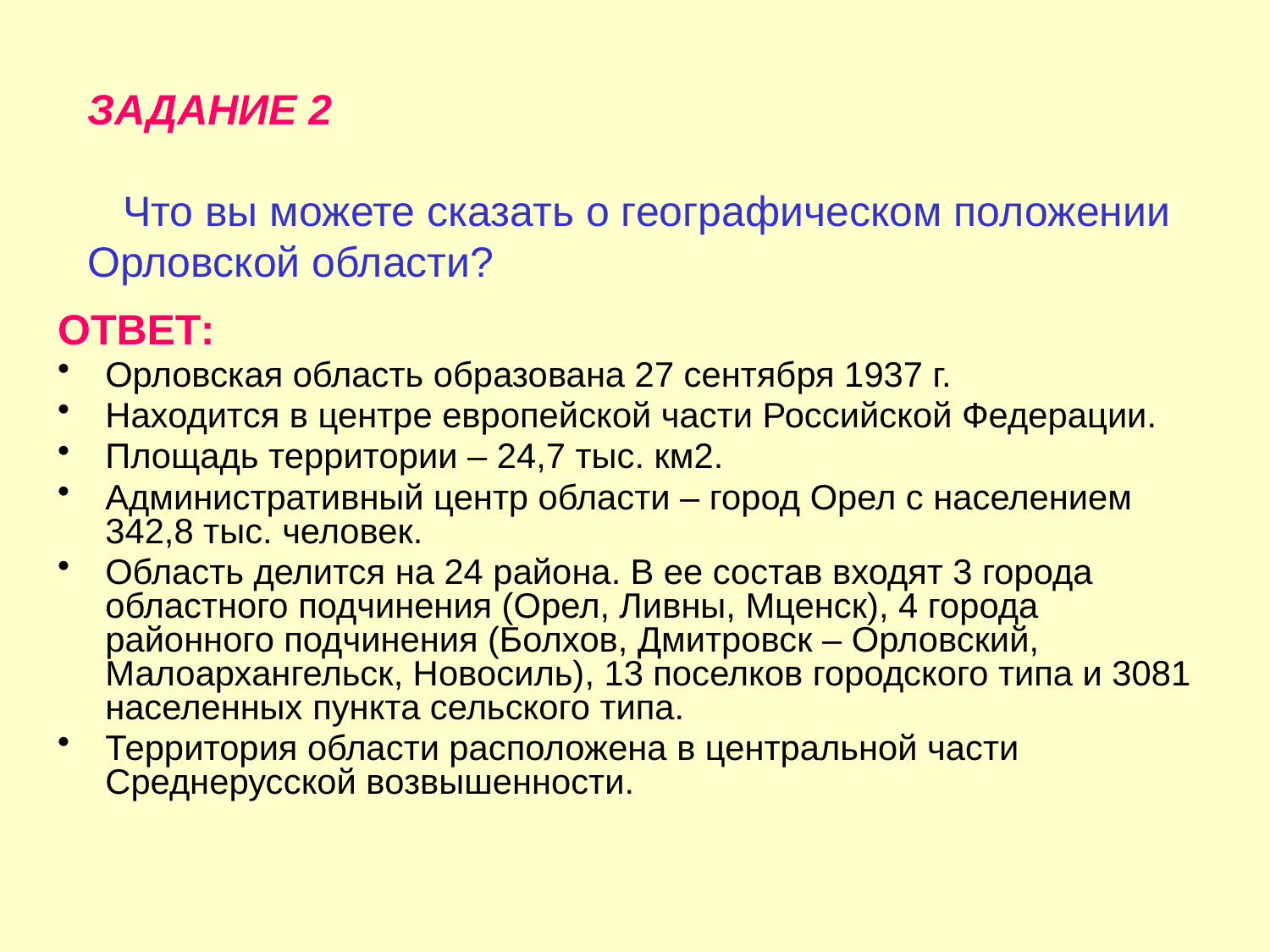

ЗАДАНИЕ 2

   Что вы можете сказать о географическом положении Орловской области?
ОТВЕТ:
Орловская область образована 27 сентября 1937 г.
Находится в центре европейской части Российской Федерации.
Площадь территории – 24,7 тыс. км2.
Административный центр области – город Орел с населением 342,8 тыс. человек.
Область делится на 24 района. В ее состав входят 3 города областного подчинения (Орел, Ливны, Мценск), 4 города районного подчинения (Болхов, Дмитровск – Орловский, Малоархангельск, Новосиль), 13 поселков городского типа и 3081 населенных пункта сельского типа.
Территория области расположена в центральной части Среднерусской возвышенности.